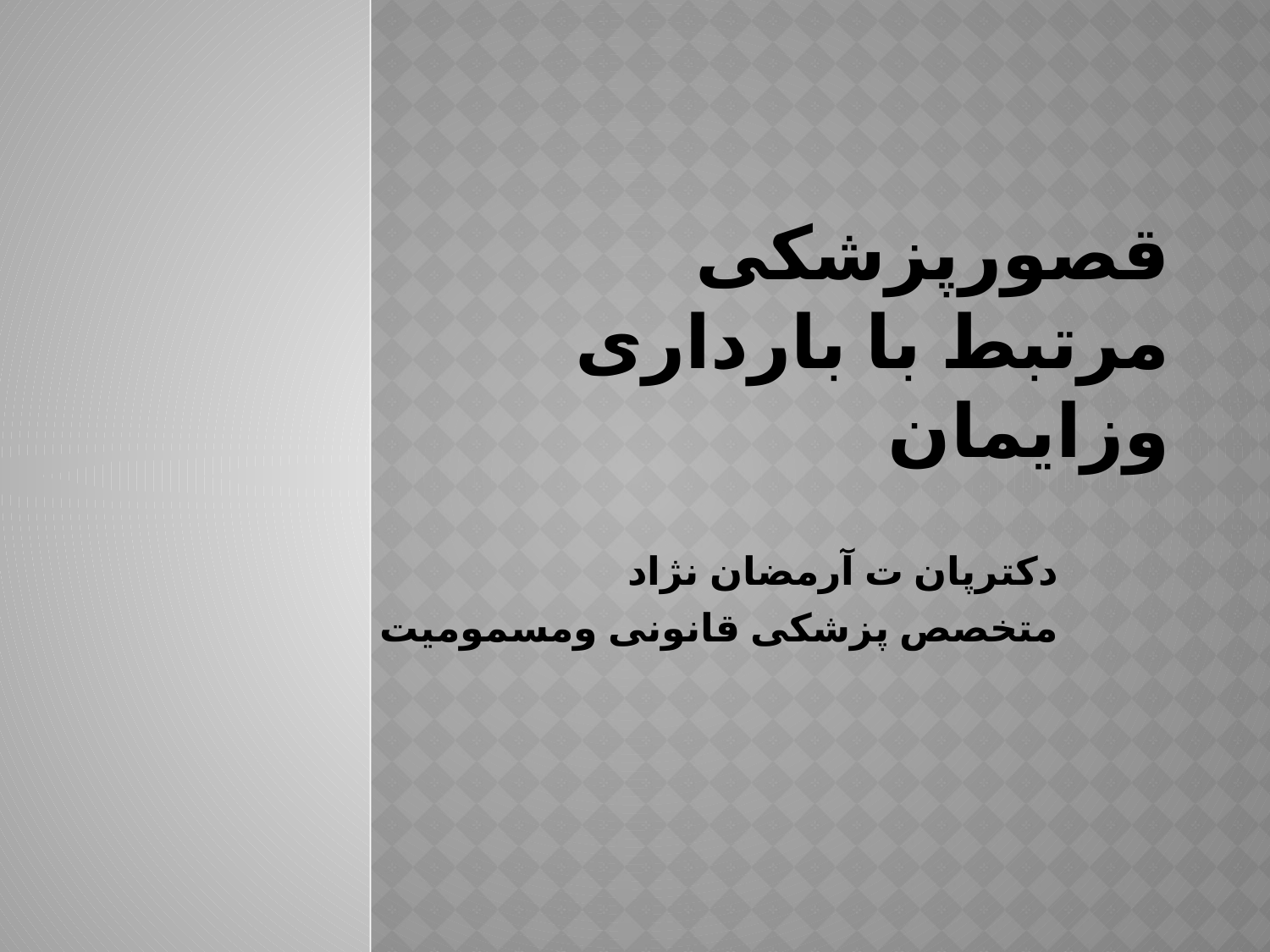

# قصورپزشکی مرتبط با بارداری وزایمان
دکترپان ت آرمضان نژاد
متخصص پزشکی قانونی ومسمومیت